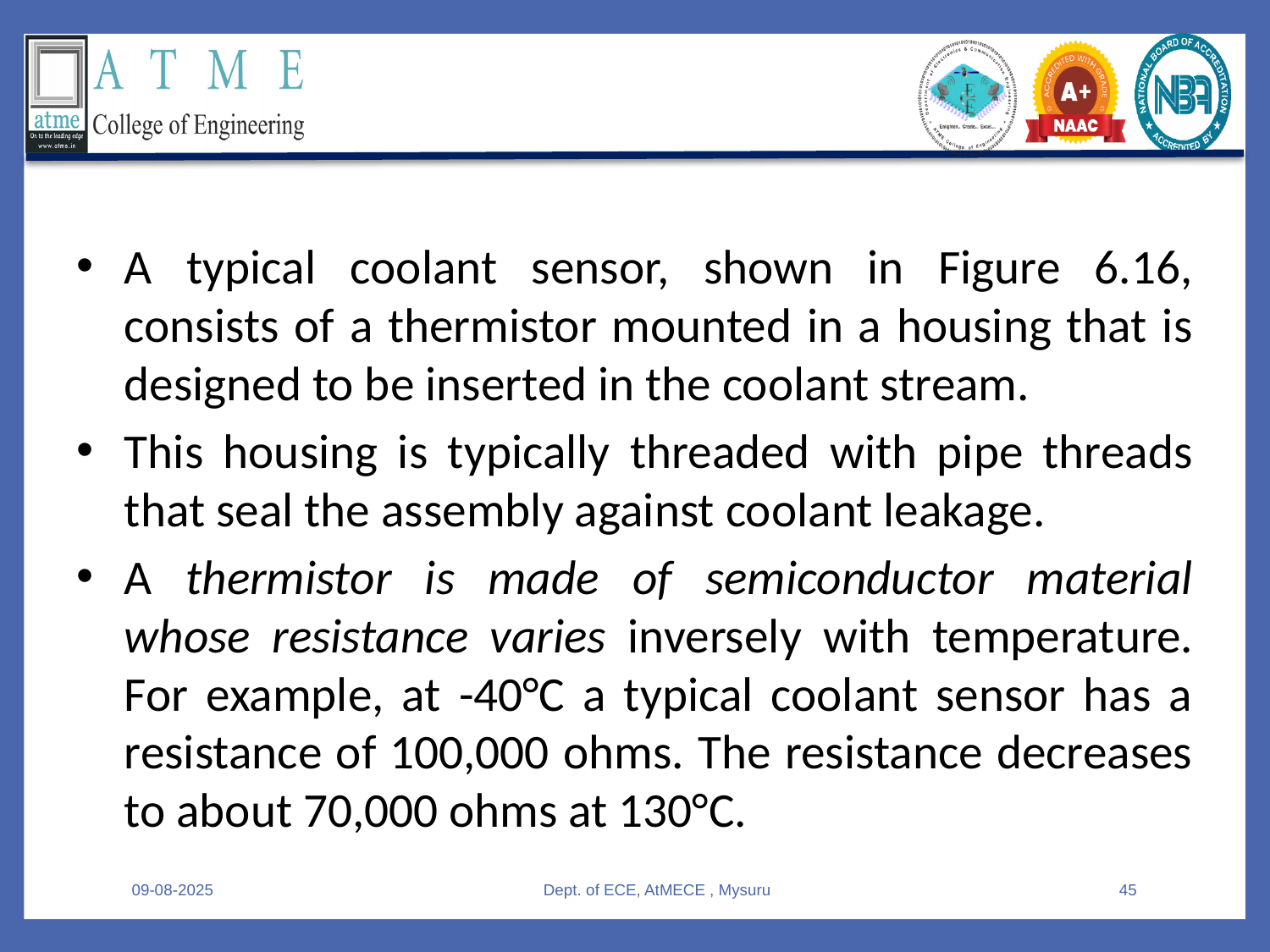

A typical coolant sensor, shown in Figure 6.16, consists of a thermistor mounted in a housing that is designed to be inserted in the coolant stream.
This housing is typically threaded with pipe threads that seal the assembly against coolant leakage.
A thermistor is made of semiconductor material whose resistance varies inversely with temperature. For example, at -40°C a typical coolant sensor has a resistance of 100,000 ohms. The resistance decreases to about 70,000 ohms at 130°C.
09-08-2025
Dept. of ECE, AtMECE , Mysuru
45